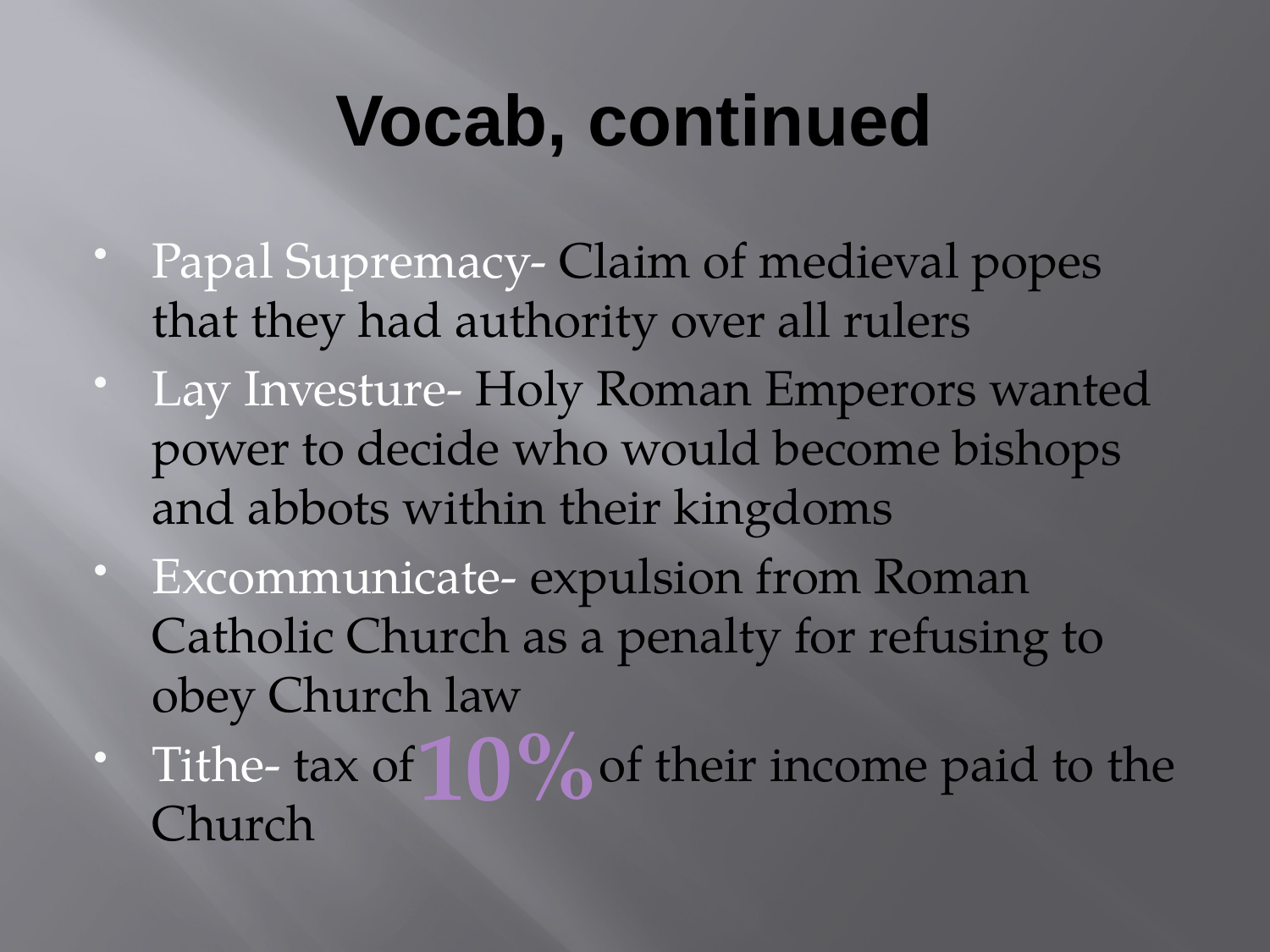

# Vocab, continued
Papal Supremacy- Claim of medieval popes that they had authority over all rulers
Lay Investure- Holy Roman Emperors wanted power to decide who would become bishops and abbots within their kingdoms
Excommunicate- expulsion from Roman Catholic Church as a penalty for refusing to obey Church law
Tithe- tax of               of their income paid to the Church
            10%